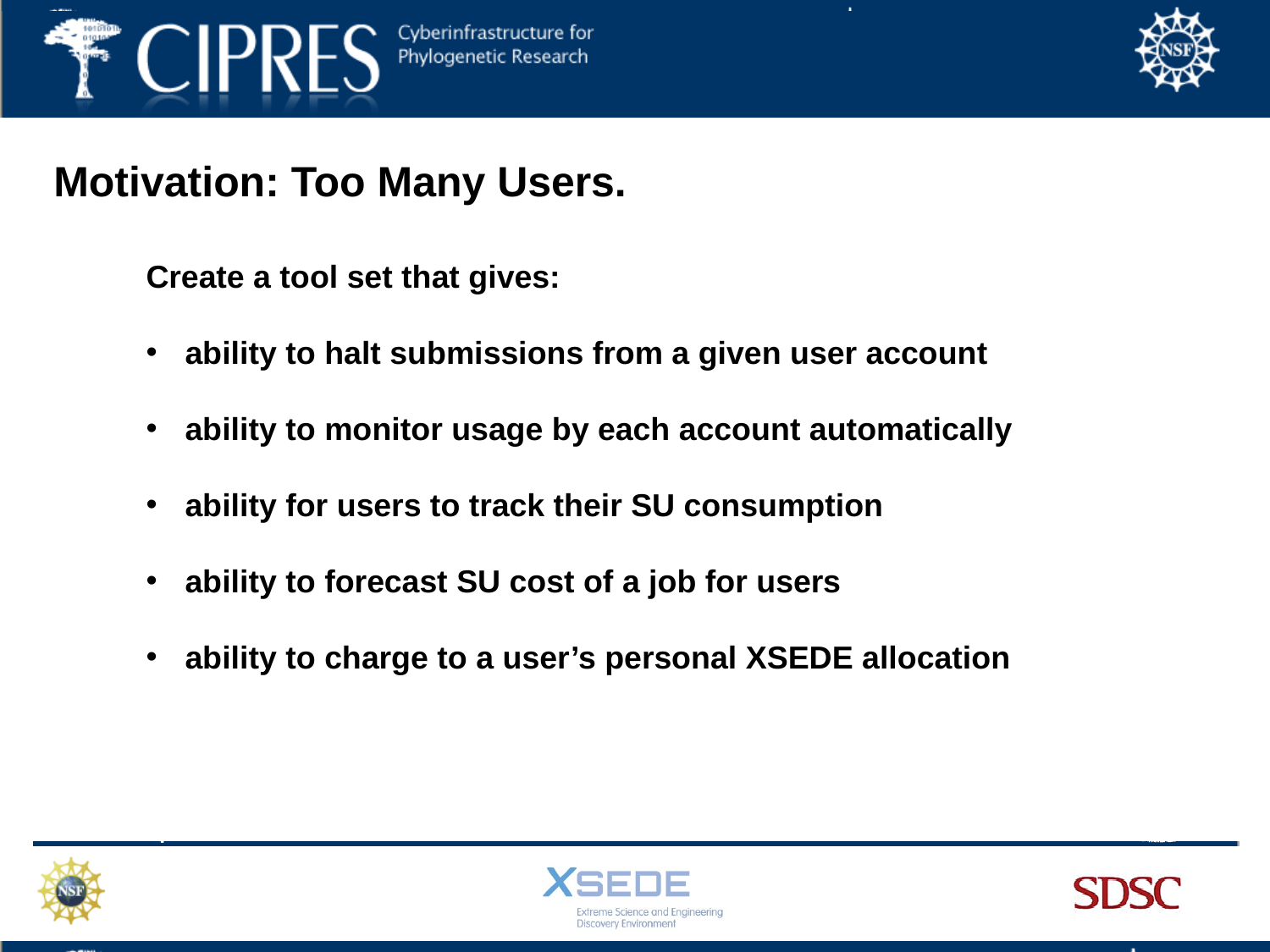

Motivation: Too Many Users.
Create a tool set that gives:

 ability to halt submissions from a given user account

 ability to monitor usage by each account automatically

 ability for users to track their SU consumption

 ability to forecast SU cost of a job for users

 ability to charge to a user’s personal XSEDE allocation